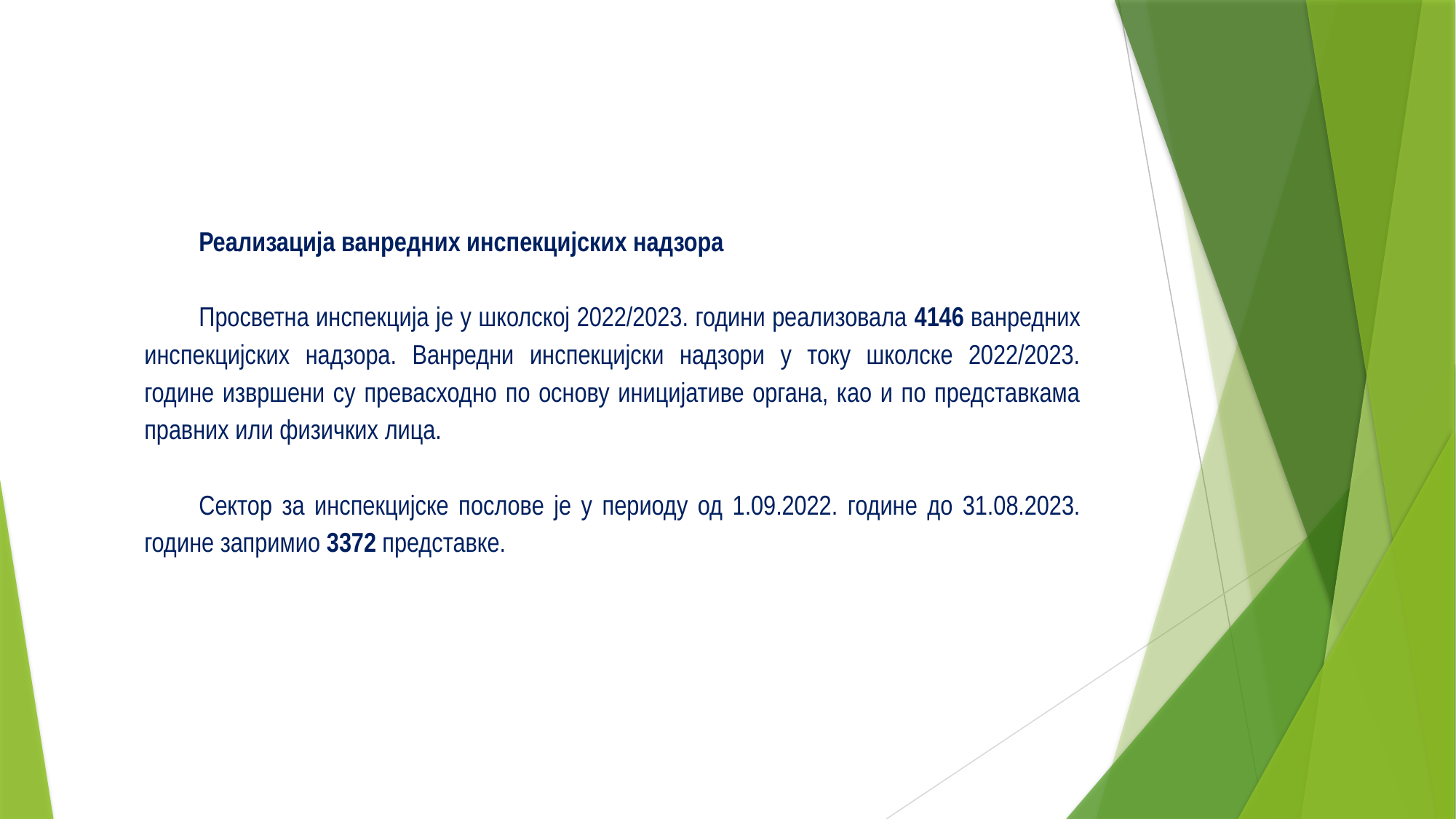

Реализација ванредних инспекцијских надзора

Просветна инспекција је у школској 2022/2023. години реализовала 4146 ванредних инспекцијских надзора. Ванредни инспекцијски надзори у току школске 2022/2023. године извршени су превасходно по основу иницијативе органа, као и по представкама правних или физичких лица.

Сектор за инспекцијске послове је у периоду од 1.09.2022. године до 31.08.2023. године запримио 3372 представке.